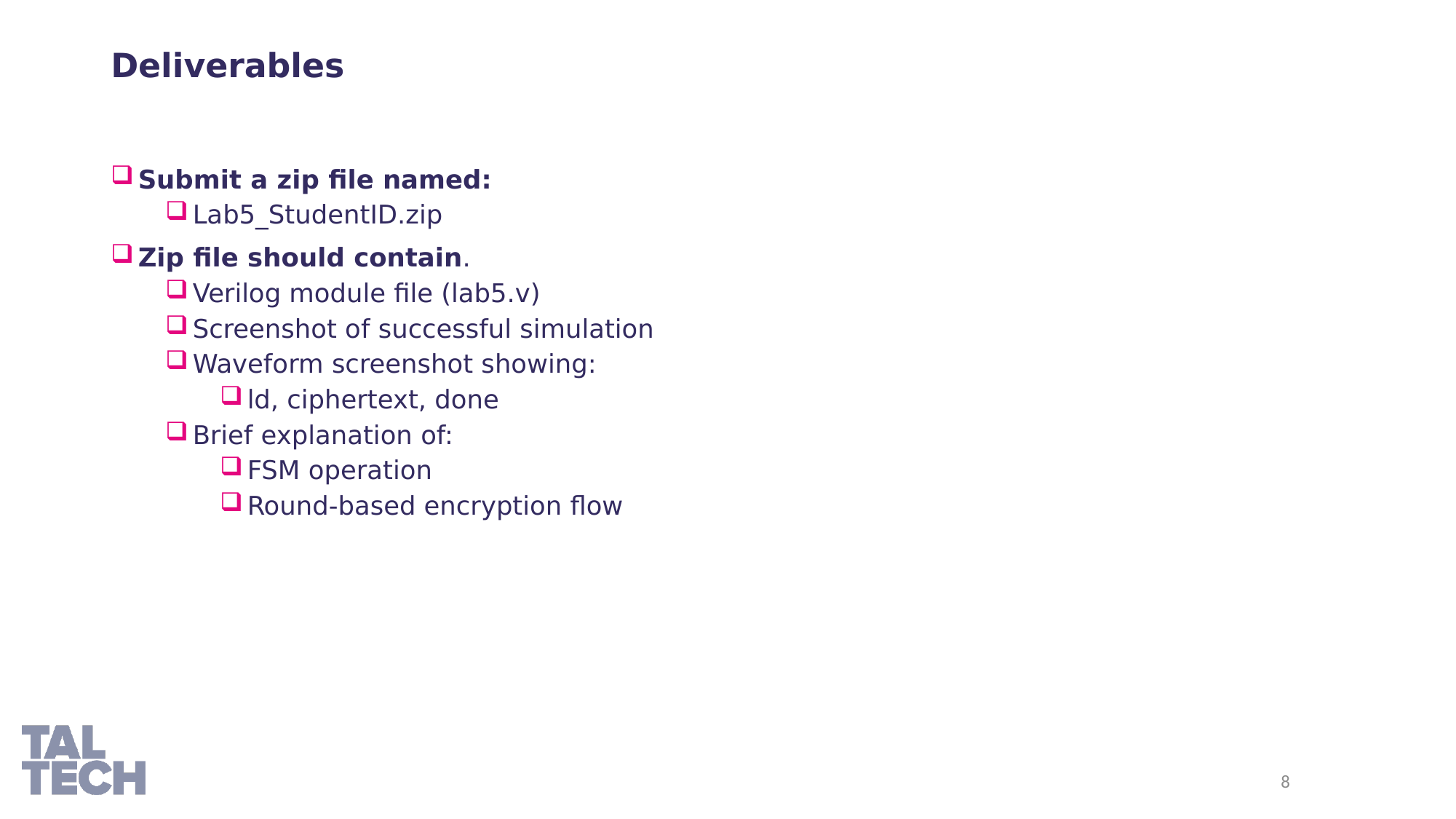

# Deliverables
Submit a zip file named:
Lab5_StudentID.zip
Zip file should contain.
Verilog module file (lab5.v)
Screenshot of successful simulation
Waveform screenshot showing:
ld, ciphertext, done
Brief explanation of:
FSM operation
Round-based encryption flow

8